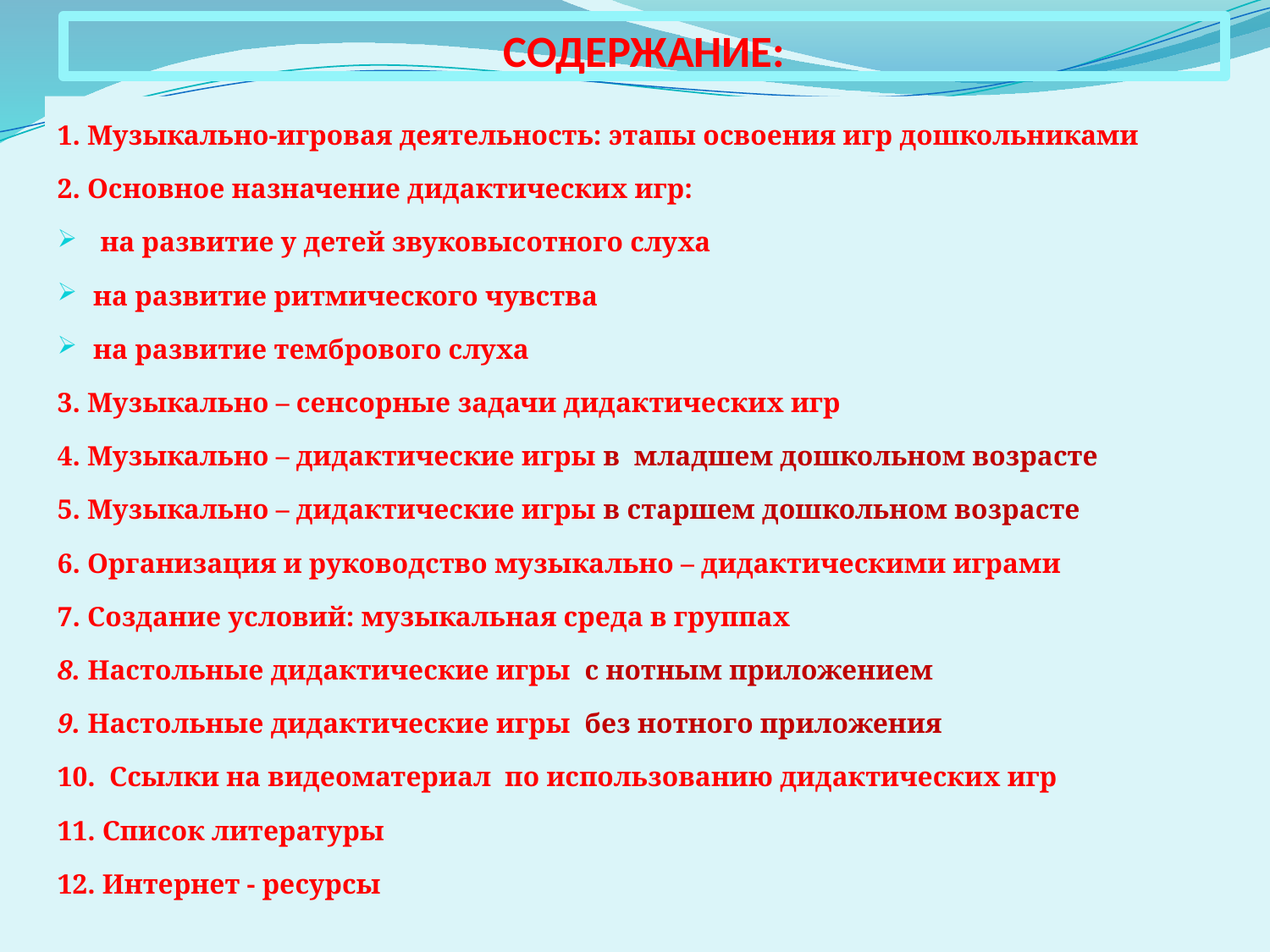

# СОДЕРЖАНИЕ:
1. Музыкально-игровая деятельность: этапы освоения игр дошкольниками
2. Основное назначение дидактических игр:
 на развитие у детей звуковысотного слуха
на развитие ритмического чувства
на развитие тембрового слуха
3. Музыкально – сенсорные задачи дидактических игр
4. Музыкально – дидактические игры в  младшем дошкольном возрасте
5. Музыкально – дидактические игры в старшем дошкольном возрасте
6. Организация и руководство музыкально – дидактическими играми
7. Создание условий: музыкальная среда в группах
8. Настольные дидактические игры  с нотным приложением
9. Настольные дидактические игры  без нотного приложения
10.  Ссылки на видеоматериал  по использованию дидактических игр
11. Список литературы
12. Интернет - ресурсы